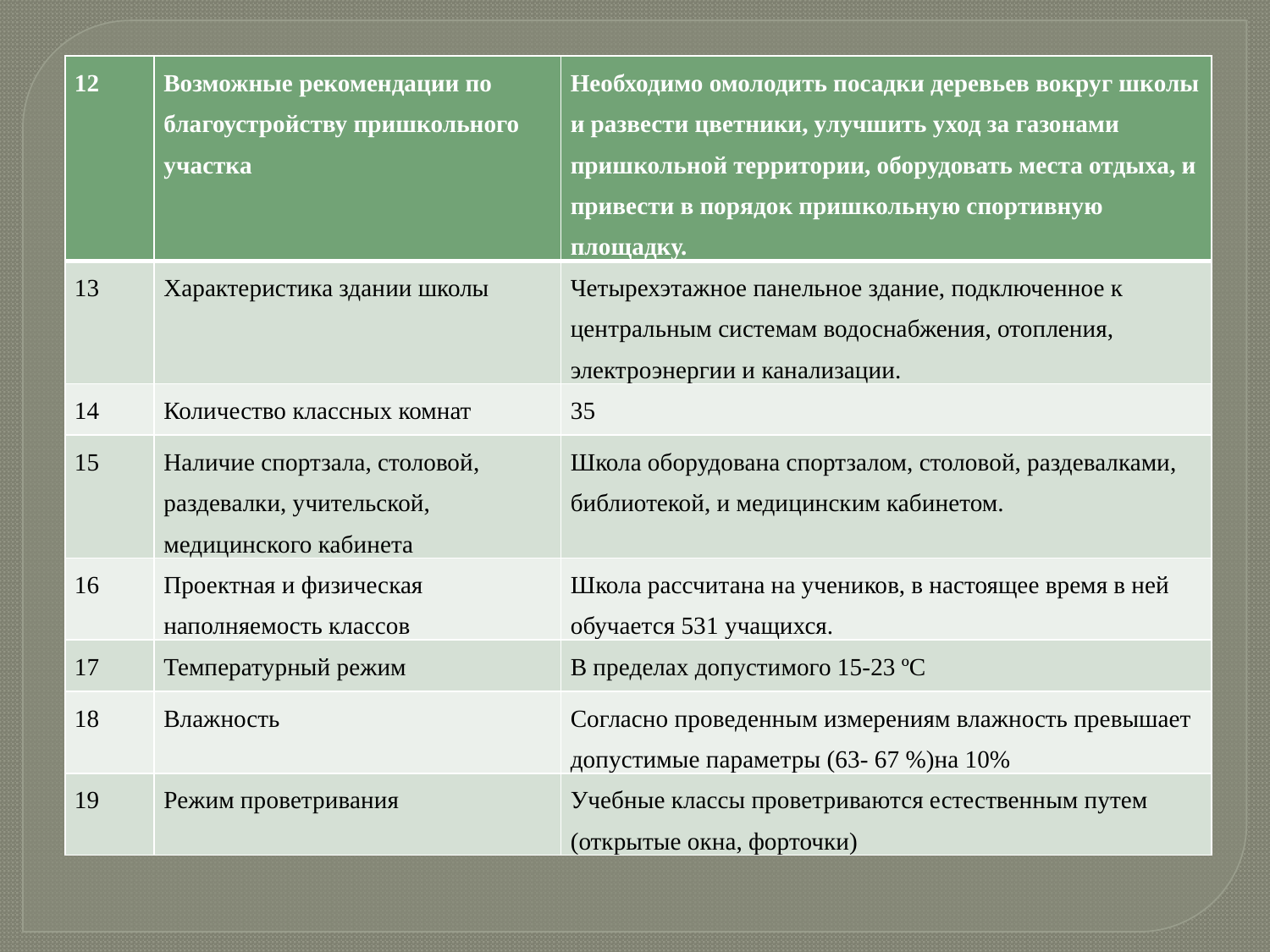

| 12 | Возможные рекомендации по благоустройству пришкольного участка | Необходимо омолодить посадки деревьев вокруг школы и развести цветники, улучшить уход за газонами пришкольной территории, оборудовать места отдыха, и привести в порядок пришкольную спортивную площадку. |
| --- | --- | --- |
| 13 | Характеристика здании школы | Четырехэтажное панельное здание, подключенное к центральным системам водоснабжения, отопления, электроэнергии и канализации. |
| 14 | Количество классных комнат | 35 |
| 15 | Наличие спортзала, столовой, раздевалки, учительской, медицинского кабинета | Школа оборудована спортзалом, столовой, раздевалками, библиотекой, и медицинским кабинетом. |
| 16 | Проектная и физическая наполняемость классов | Школа рассчитана на учеников, в настоящее время в ней обучается 531 учащихся. |
| 17 | Температурный режим | В пределах допустимого 15-23 ºC |
| 18 | Влажность | Согласно проведенным измерениям влажность превышает допустимые параметры (63- 67 %)на 10% |
| 19 | Режим проветривания | Учебные классы проветриваются естественным путем (открытые окна, форточки) |